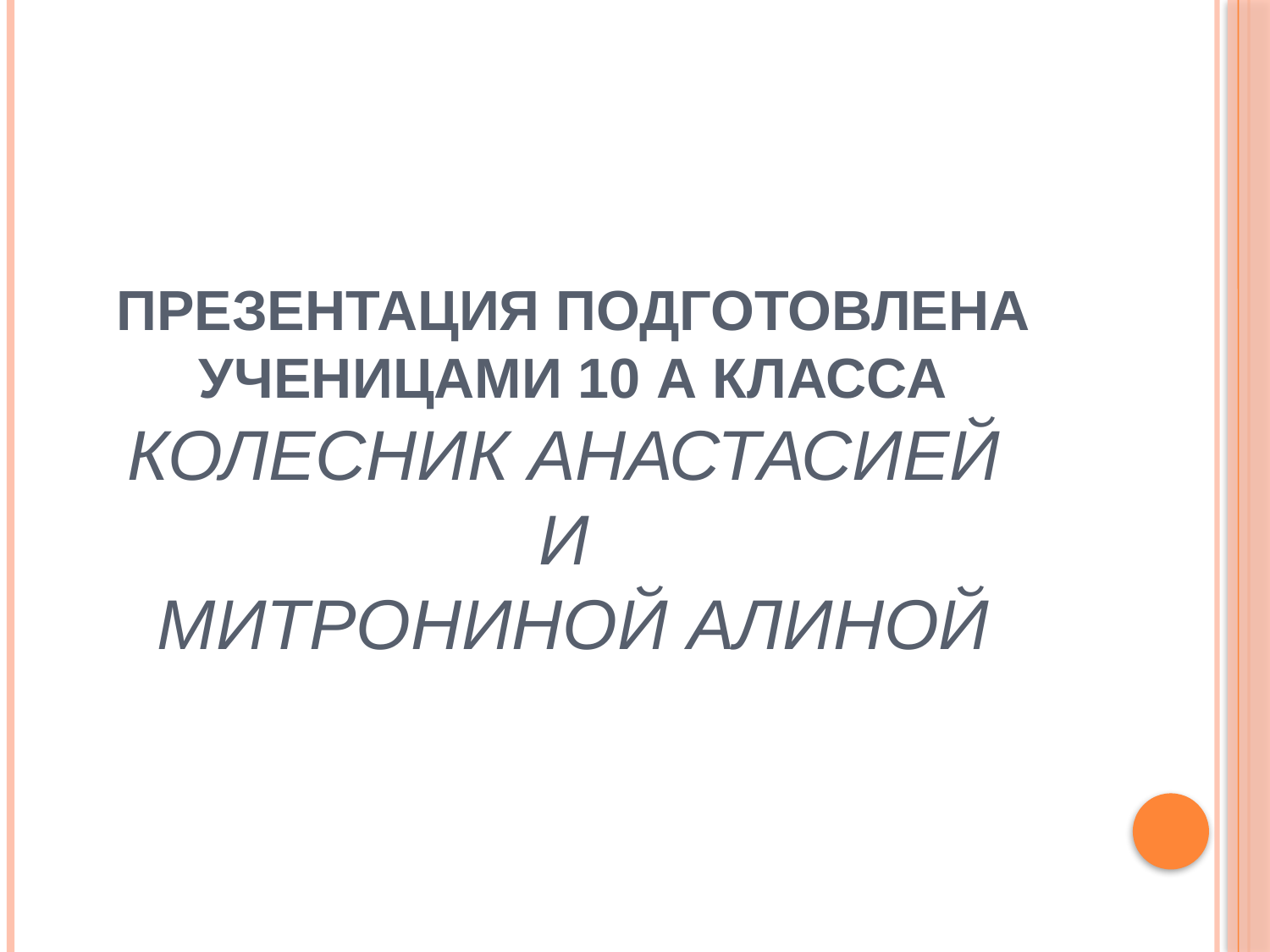

# Презентация подготовлена ученицами 10 А класса Колесник Анастасией и Митрониной Алиной